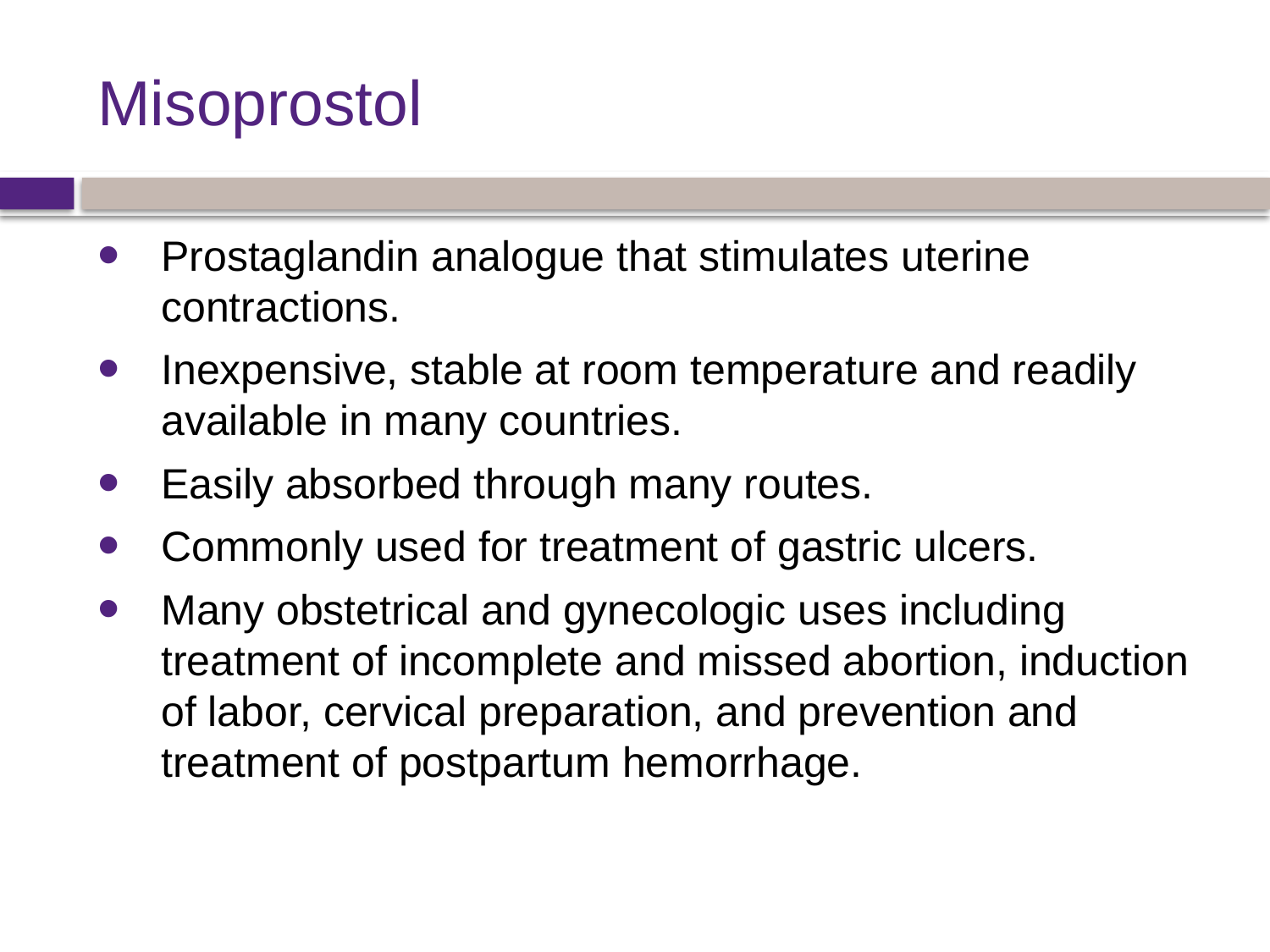

# Misoprostol
Prostaglandin analogue that stimulates uterine contractions.
Inexpensive, stable at room temperature and readily available in many countries.
Easily absorbed through many routes.
Commonly used for treatment of gastric ulcers.
Many obstetrical and gynecologic uses including treatment of incomplete and missed abortion, induction of labor, cervical preparation, and prevention and treatment of postpartum hemorrhage.